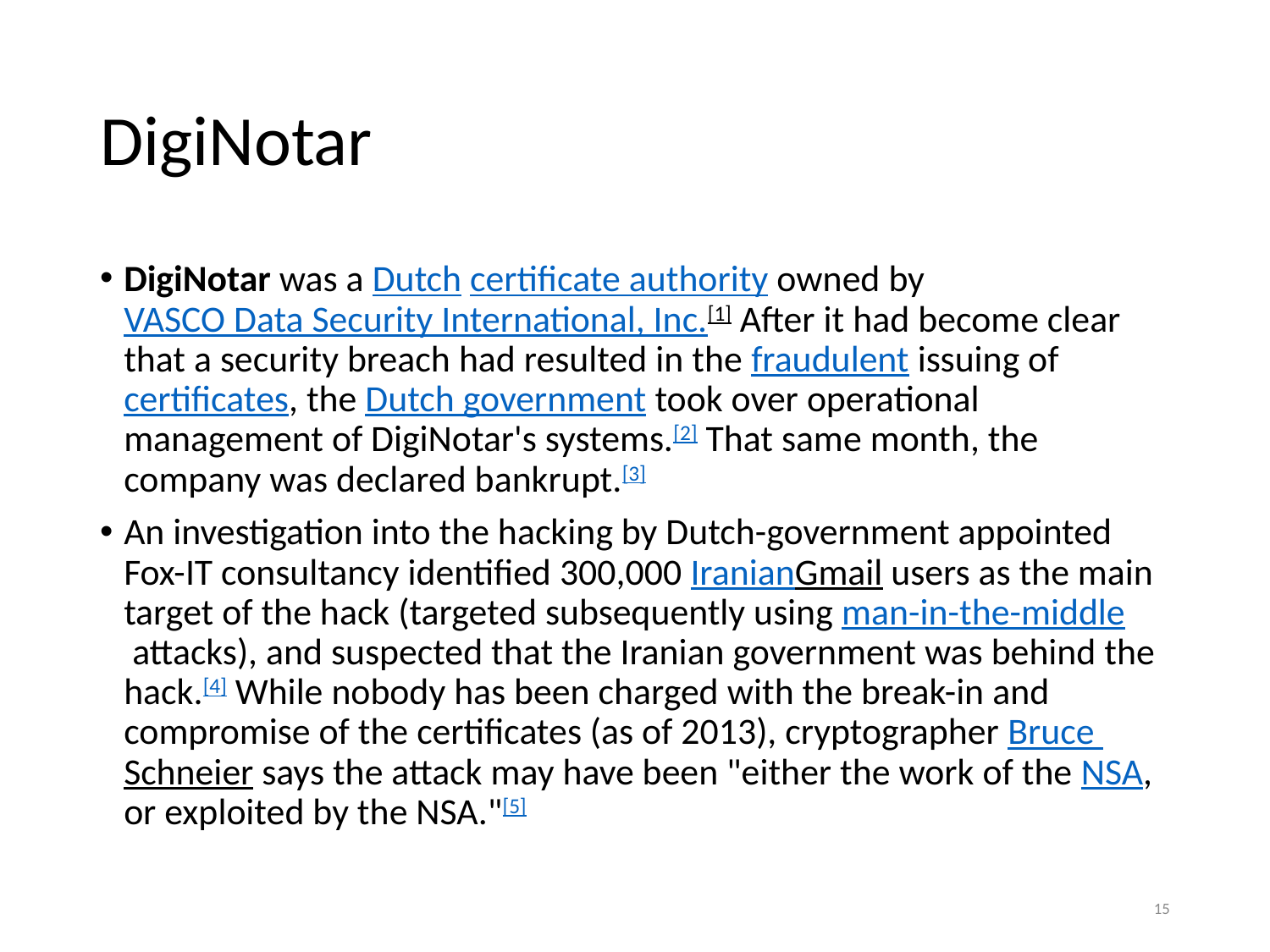

# DigiNotar
DigiNotar was a Dutch certificate authority owned by VASCO Data Security International, Inc.[1] After it had become clear that a security breach had resulted in the fraudulent issuing of certificates, the Dutch government took over operational management of DigiNotar's systems.[2] That same month, the company was declared bankrupt.[3]
An investigation into the hacking by Dutch-government appointed Fox-IT consultancy identified 300,000 IranianGmail users as the main target of the hack (targeted subsequently using man-in-the-middle attacks), and suspected that the Iranian government was behind the hack.[4] While nobody has been charged with the break-in and compromise of the certificates (as of 2013), cryptographer Bruce Schneier says the attack may have been "either the work of the NSA, or exploited by the NSA."[5]
15